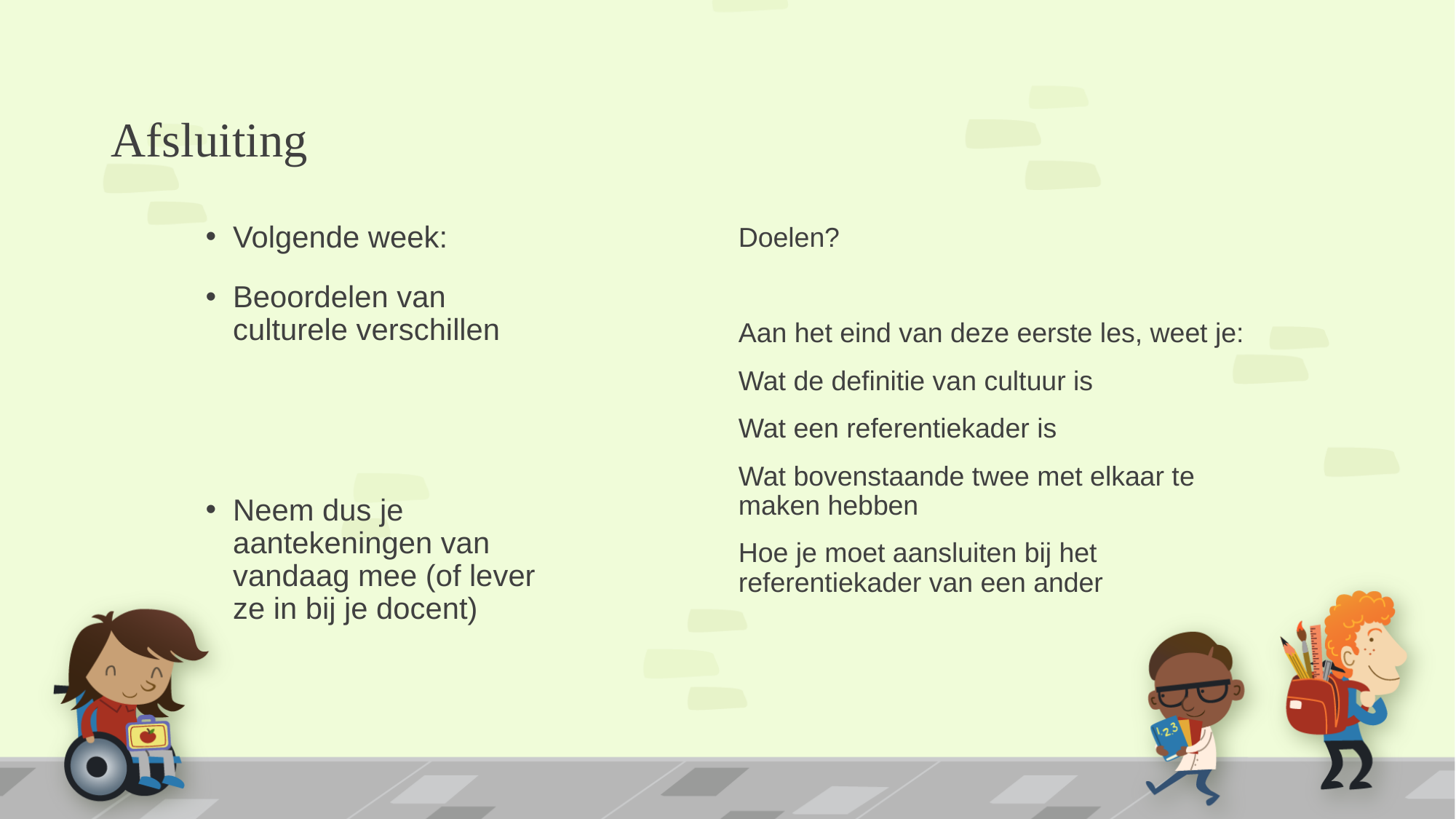

# Afsluiting
Volgende week:
Beoordelen van culturele verschillen

Neem dus je aantekeningen van vandaag mee (of lever ze in bij je docent)
Doelen?

Aan het eind van deze eerste les, weet je:
Wat de definitie van cultuur is
Wat een referentiekader is
Wat bovenstaande twee met elkaar te maken hebben
Hoe je moet aansluiten bij het referentiekader van een ander